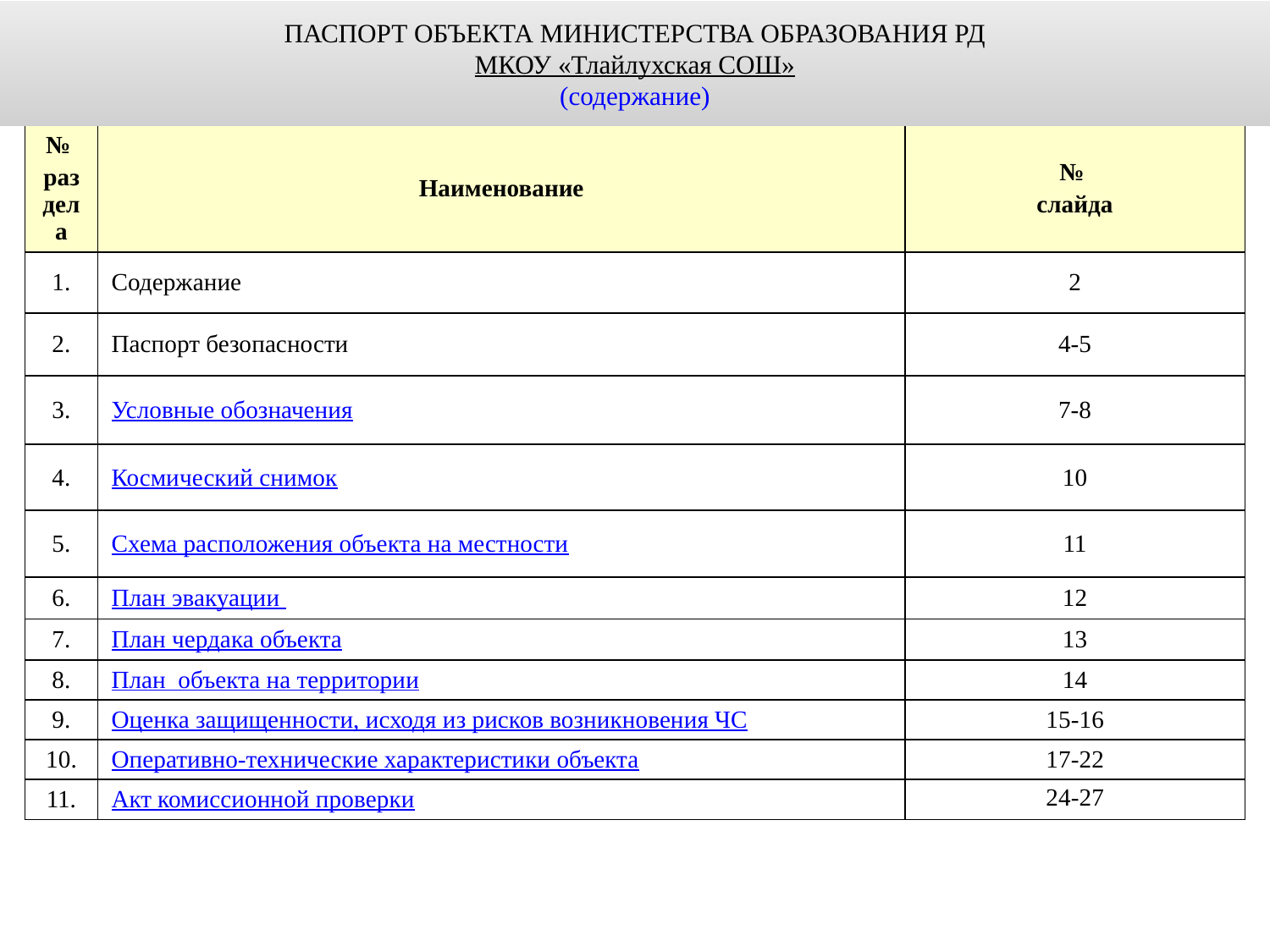

ПАСПОРТ ОБЪЕКТА МИНИСТЕРСТВА ОБРАЗОВАНИЯ РД
МКОУ «Тлайлухская СОШ»
(содержание)
| № раздела | Наименование | № слайда |
| --- | --- | --- |
| 1. | Содержание | 2 |
| 2. | Паспорт безопасности | 4-5 |
| 3. | Условные обозначения | 7-8 |
| 4. | Космический снимок | 10 |
| 5. | Схема расположения объекта на местности | 11 |
| 6. | План эвакуации | 12 |
| 7. | План чердака объекта | 13 |
| 8. | План объекта на территории | 14 |
| 9. | Оценка защищенности, исходя из рисков возникновения ЧС | 15-16 |
| 10. | Оперативно-технические характеристики объекта | 17-22 |
| 11. | Акт комиссионной проверки | 24-27 |